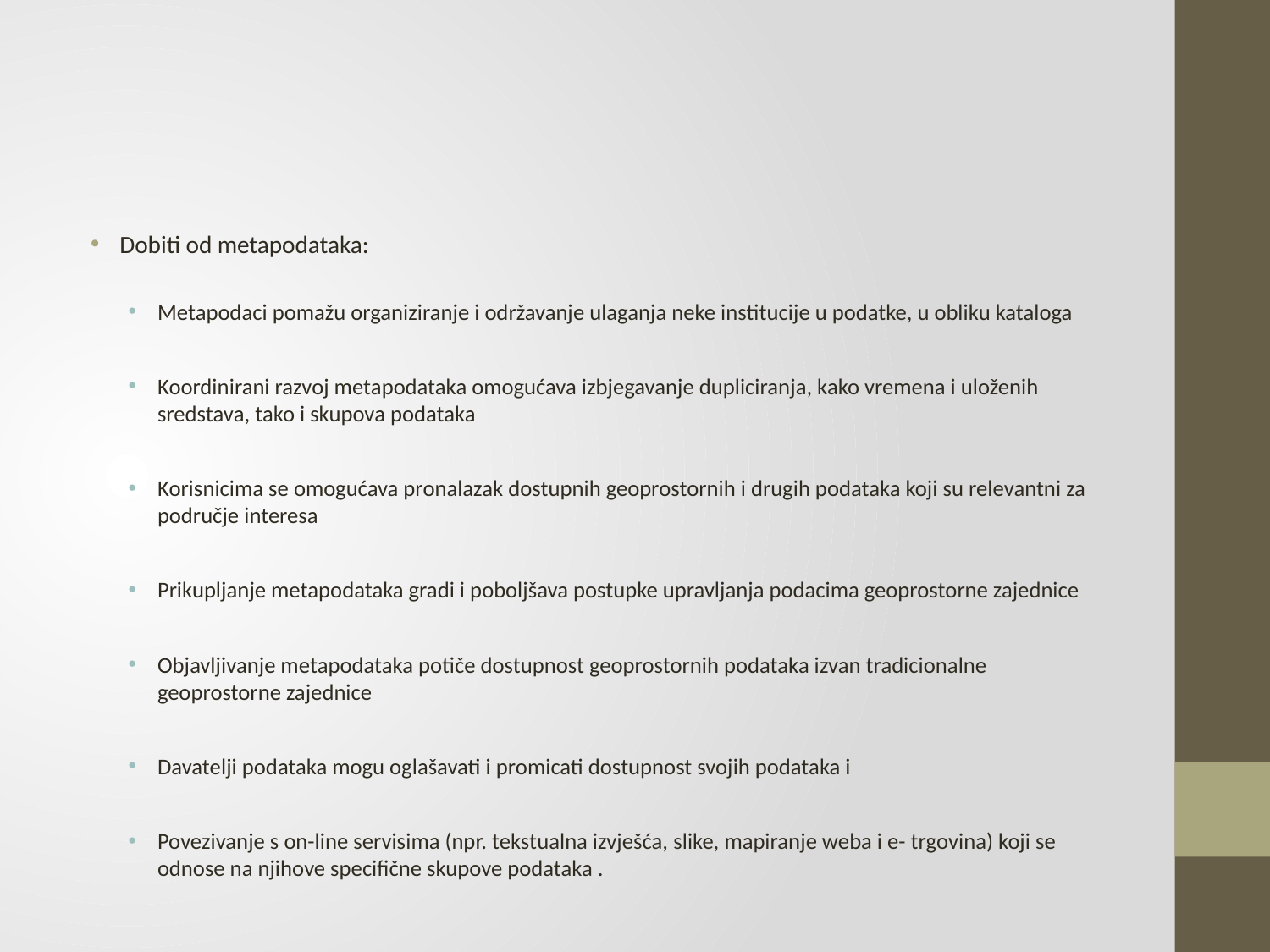

#
Dobiti od metapodataka:

Metapodaci pomažu organiziranje i održavanje ulaganja neke institucije u podatke, u obliku kataloga

Koordinirani razvoj metapodataka omogućava izbjegavanje dupliciranja, kako vremena i uloženih sredstava, tako i skupova podataka

Korisnicima se omogućava pronalazak dostupnih geoprostornih i drugih podataka koji su relevantni za područje interesa

Prikupljanje metapodataka gradi i poboljšava postupke upravljanja podacima geoprostorne zajednice

Objavljivanje metapodataka potiče dostupnost geoprostornih podataka izvan tradicionalne geoprostorne zajednice

Davatelji podataka mogu oglašavati i promicati dostupnost svojih podataka i

Povezivanje s on-line servisima (npr. tekstualna izvješća, slike, mapiranje weba i e- trgovina) koji se odnose na njihove specifične skupove podataka .